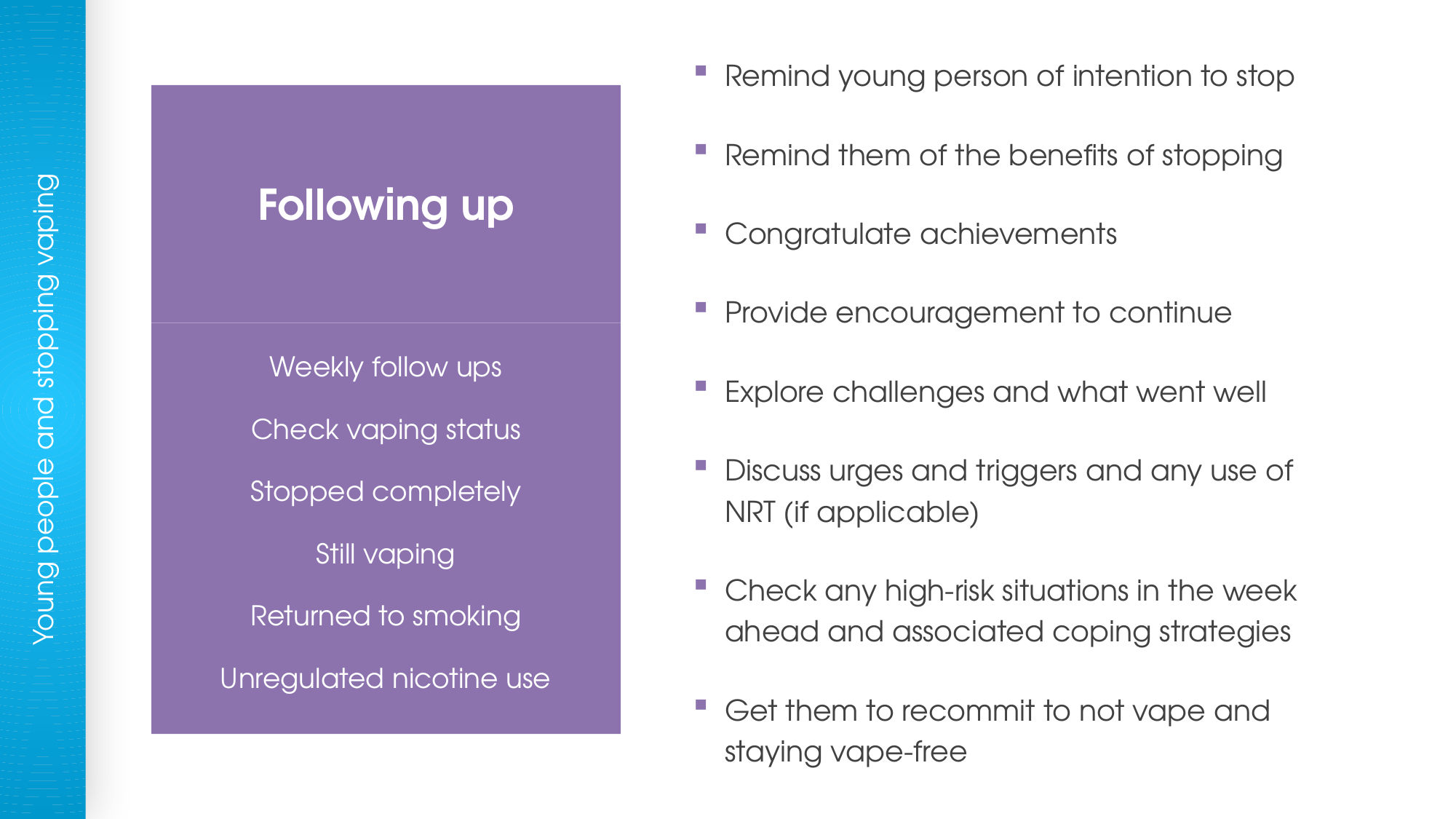

# Following up
Remind young person of intention to stop
Remind them of the benefits of stopping
Congratulate achievements
Provide encouragement to continue
Explore challenges and what went well
Discuss urges and triggers and any use of NRT (if applicable)
Check any high-risk situations in the week ahead and associated coping strategies
Get them to recommit to not vape and staying vape-free
Weekly follow ups
Check vaping status
Stopped completely
Still vaping
Returned to smoking
Unregulated nicotine use